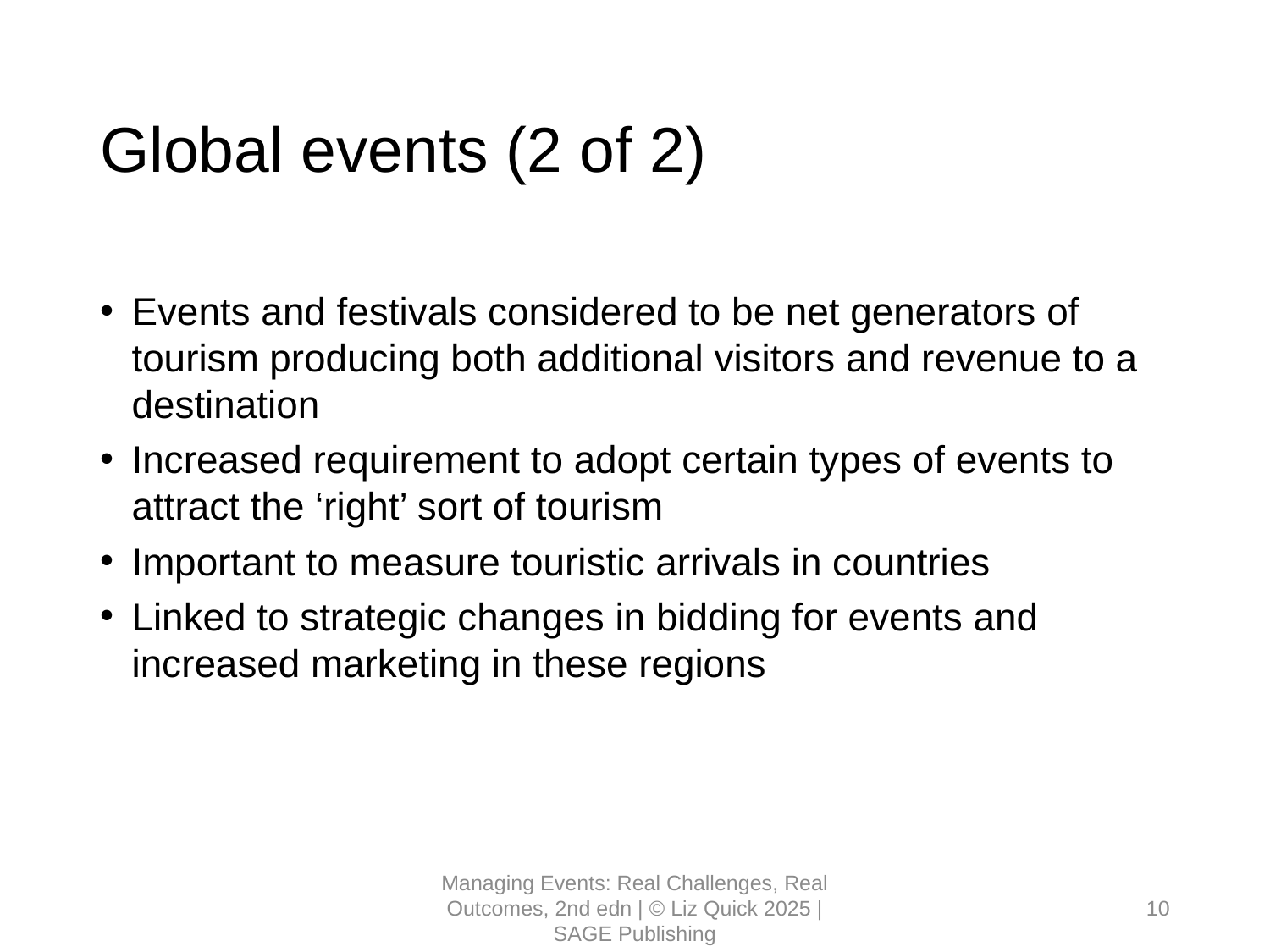

# Global events (2 of 2)
Events and festivals considered to be net generators of tourism producing both additional visitors and revenue to a destination
Increased requirement to adopt certain types of events to attract the ‘right’ sort of tourism
Important to measure touristic arrivals in countries
Linked to strategic changes in bidding for events and increased marketing in these regions
Managing Events: Real Challenges, Real Outcomes, 2nd edn | © Liz Quick 2025 | SAGE Publishing
10